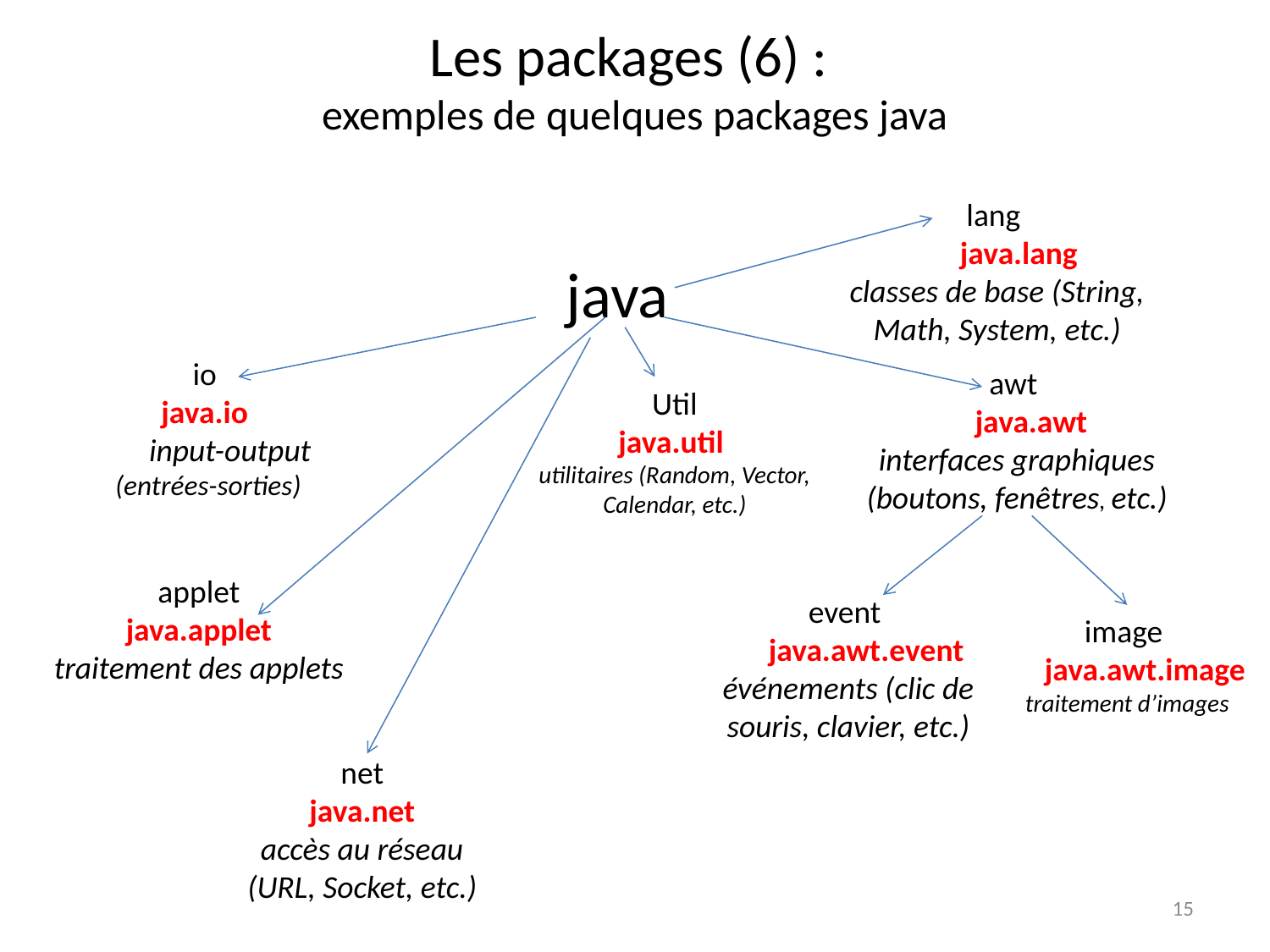

# Les packages (6) : exemples de quelques packages java
lang
       java.lang
classes de base (String, Math, System, etc.)
 java
io
java.io
      input-output (entrées-sorties)
awt
     java.awt
interfaces graphiques (boutons, fenêtres, etc.)
Util
java.util
utilitaires (Random, Vector, Calendar, etc.)
applet
 java.applet
traitement des applets
event
     java.awt.event événements (clic de souris, clavier, etc.)
image
     java.awt.image traitement d’images
net
 java.net
accès au réseau (URL, Socket, etc.)
15